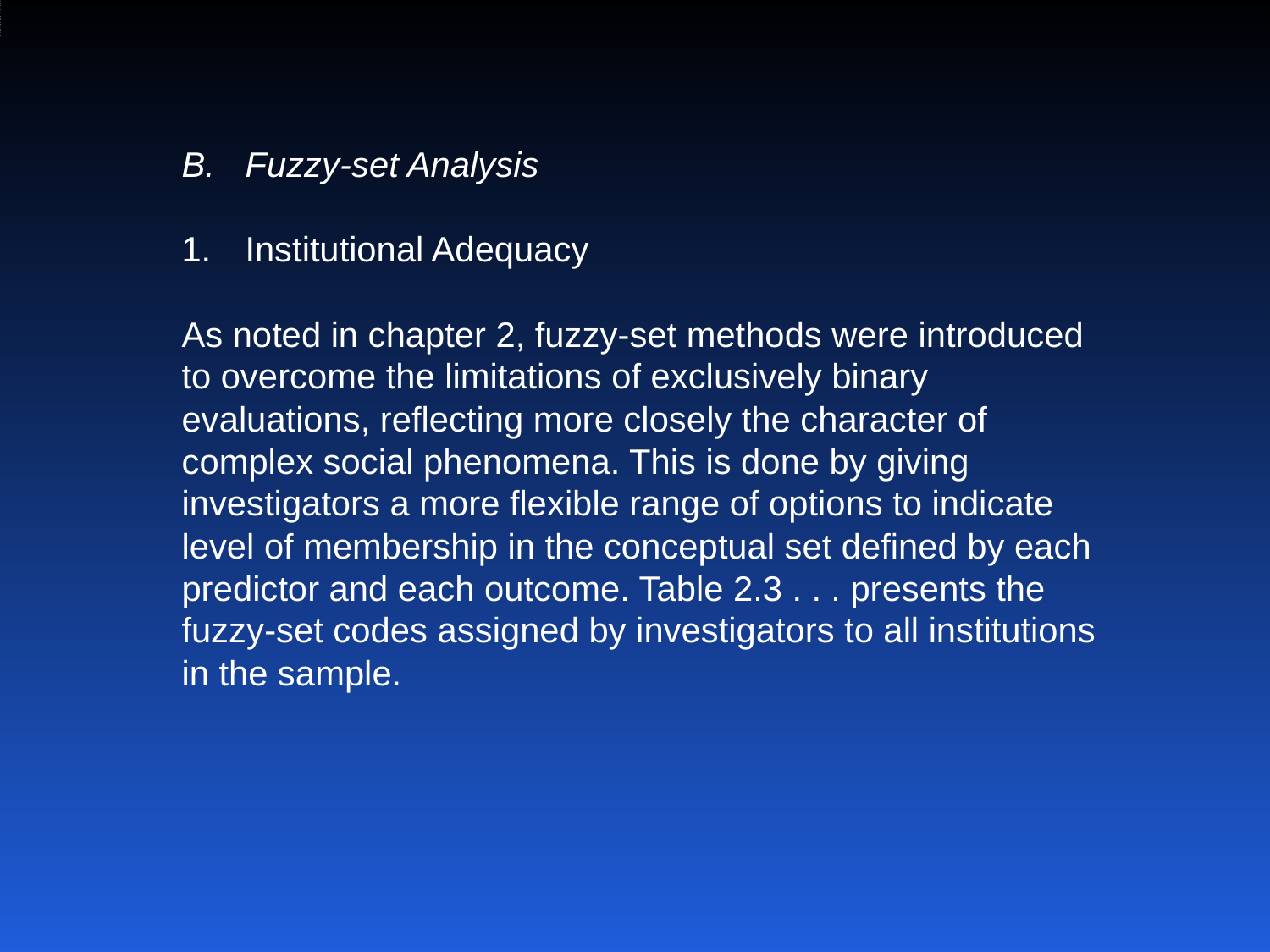

# Fuzzy-set Analysis
Fuzzy-set Analysis

Institutional Adequacy

As noted in chapter 2, fuzzy-set methods were introduced to overcome the limitations of exclusively binary evaluations, reflecting more closely the character of complex social phenomena. This is done by giving investigators a more flexible range of options to indicate level of membership in the conceptual set defined by each predictor and each outcome. Table 2.3 . . . presents the fuzzy-set codes assigned by investigators to all institutions in the sample.